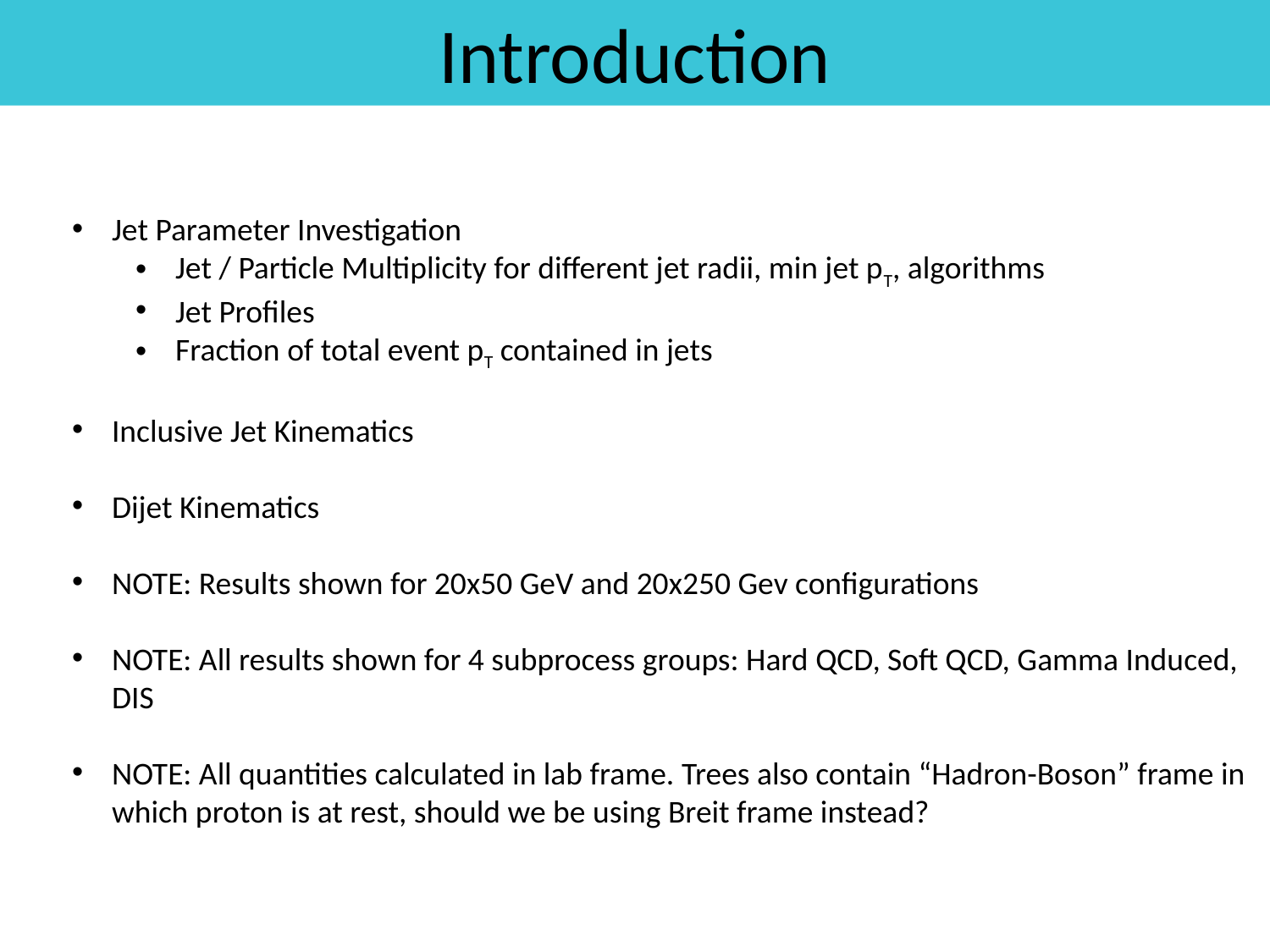

Introduction
Jet Parameter Investigation
Jet / Particle Multiplicity for different jet radii, min jet pT, algorithms
Jet Profiles
Fraction of total event pT contained in jets

Inclusive Jet Kinematics

Dijet Kinematics

NOTE: Results shown for 20x50 GeV and 20x250 Gev configurations

NOTE: All results shown for 4 subprocess groups: Hard QCD, Soft QCD, Gamma Induced, DIS

NOTE: All quantities calculated in lab frame. Trees also contain “Hadron-Boson” frame in which proton is at rest, should we be using Breit frame instead?